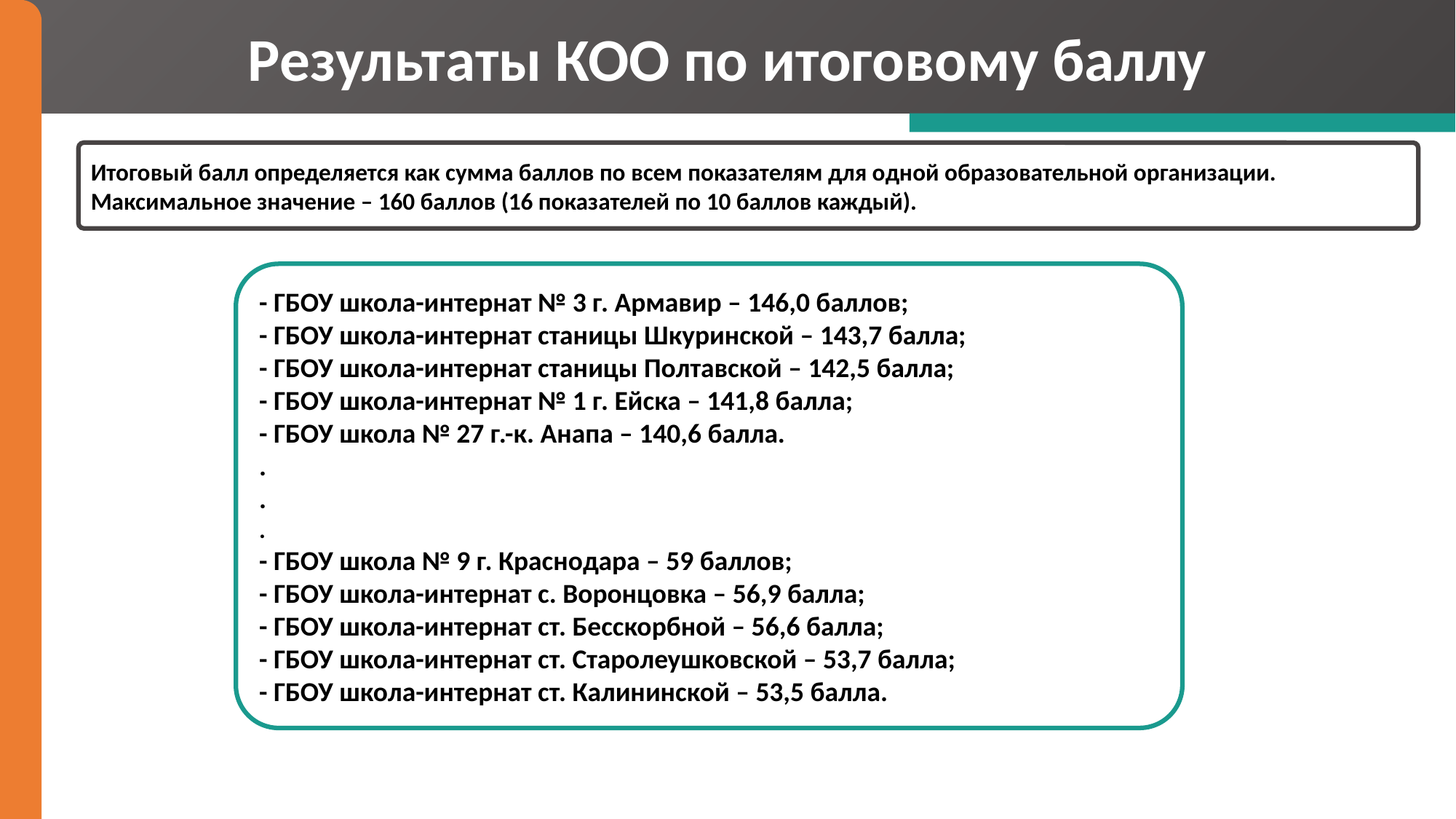

Результаты КОО по итоговому баллу

Итоговый балл определяется как сумма баллов по всем показателям для одной образовательной организации.
Максимальное значение – 160 баллов (16 показателей по 10 баллов каждый).

- ГБОУ школа-интернат № 3 г. Армавир – 146,0 баллов;
- ГБОУ школа-интернат станицы Шкуринской – 143,7 балла;
- ГБОУ школа-интернат станицы Полтавской – 142,5 балла;
- ГБОУ школа-интернат № 1 г. Ейска – 141,8 балла;
- ГБОУ школа № 27 г.-к. Анапа – 140,6 балла.
.
.
.
- ГБОУ школа № 9 г. Краснодара – 59 баллов;
- ГБОУ школа-интернат с. Воронцовка – 56,9 балла;
- ГБОУ школа-интернат ст. Бесскорбной – 56,6 балла;
- ГБОУ школа-интернат ст. Старолеушковской – 53,7 балла;
- ГБОУ школа-интернат ст. Калининской – 53,5 балла.